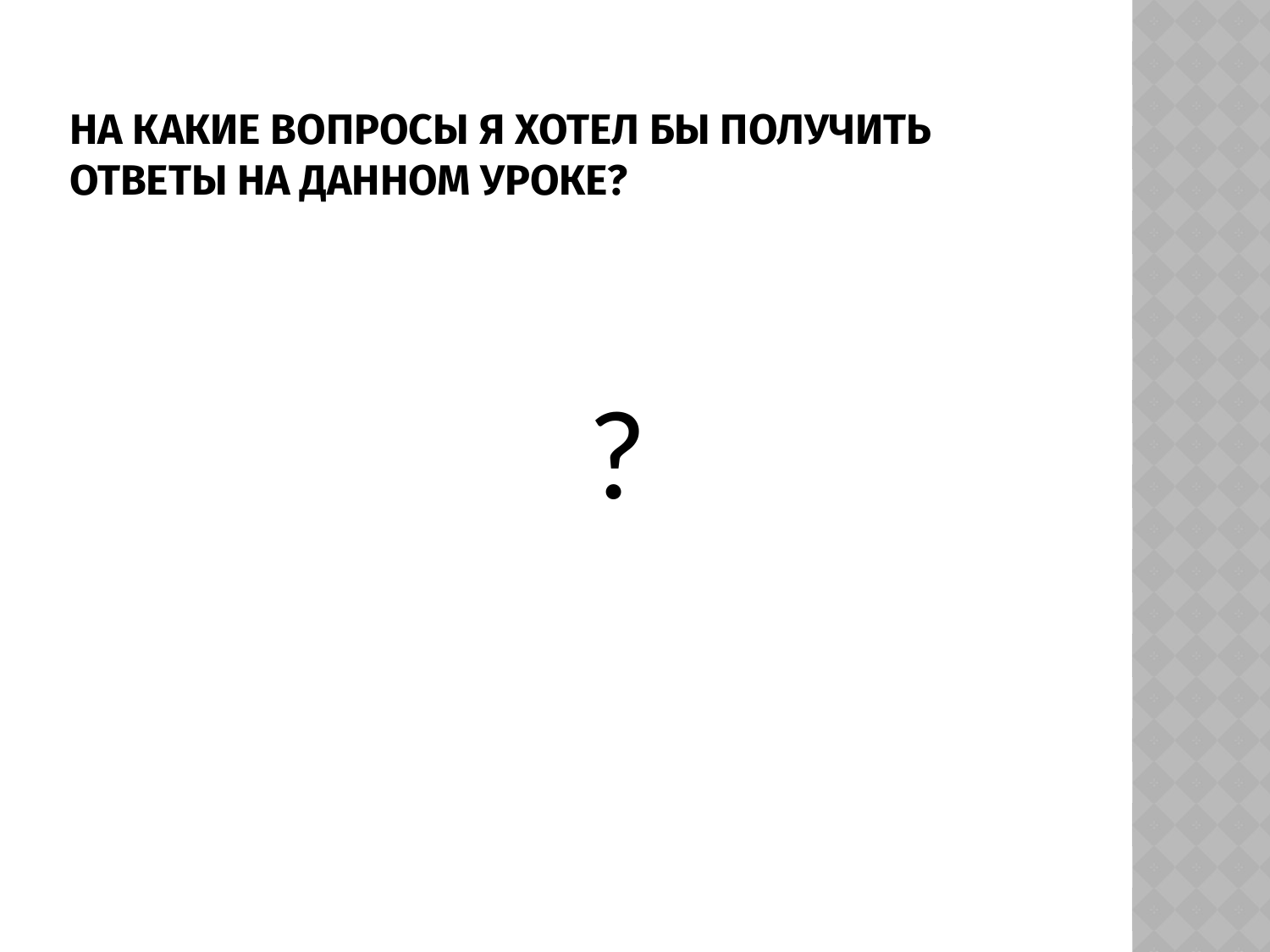

# На какие вопросы я хотел бы получить ответы на данном уроке?
?